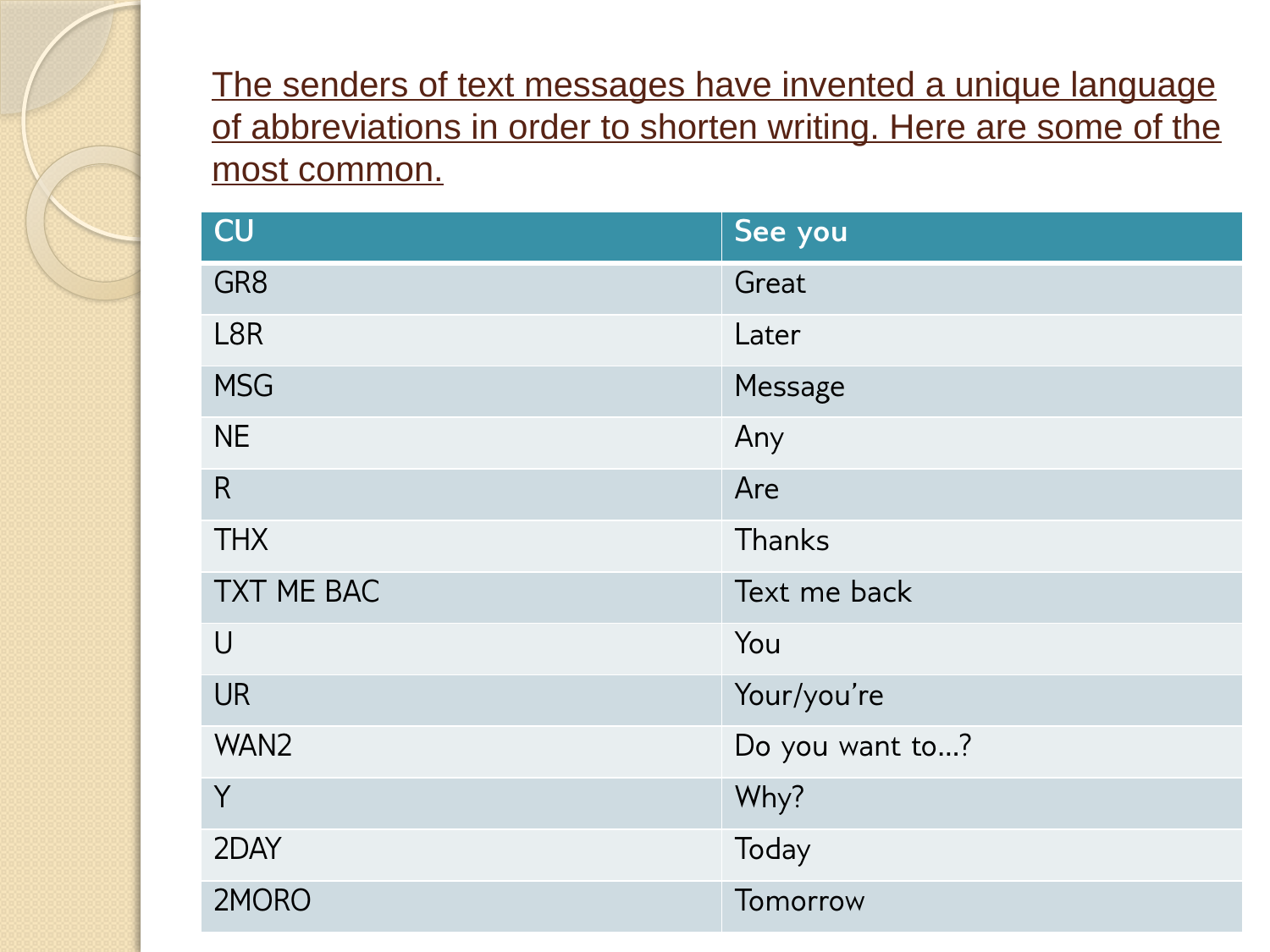

# The senders of text messages have invented a unique language of abbreviations in order to shorten writing. Here are some of the most common.
| CU | See you |
| --- | --- |
| GR8 | Great |
| L8R | Later |
| MSG | Message |
| NE | Any |
| R | Are |
| THX | Thanks |
| TXT ME BAC | Text me back |
| U | You |
| UR | Your/you’re |
| WAN2 | Do you want to…? |
| Y | Why? |
| 2DAY | Today |
| 2MORO | Tomorrow |